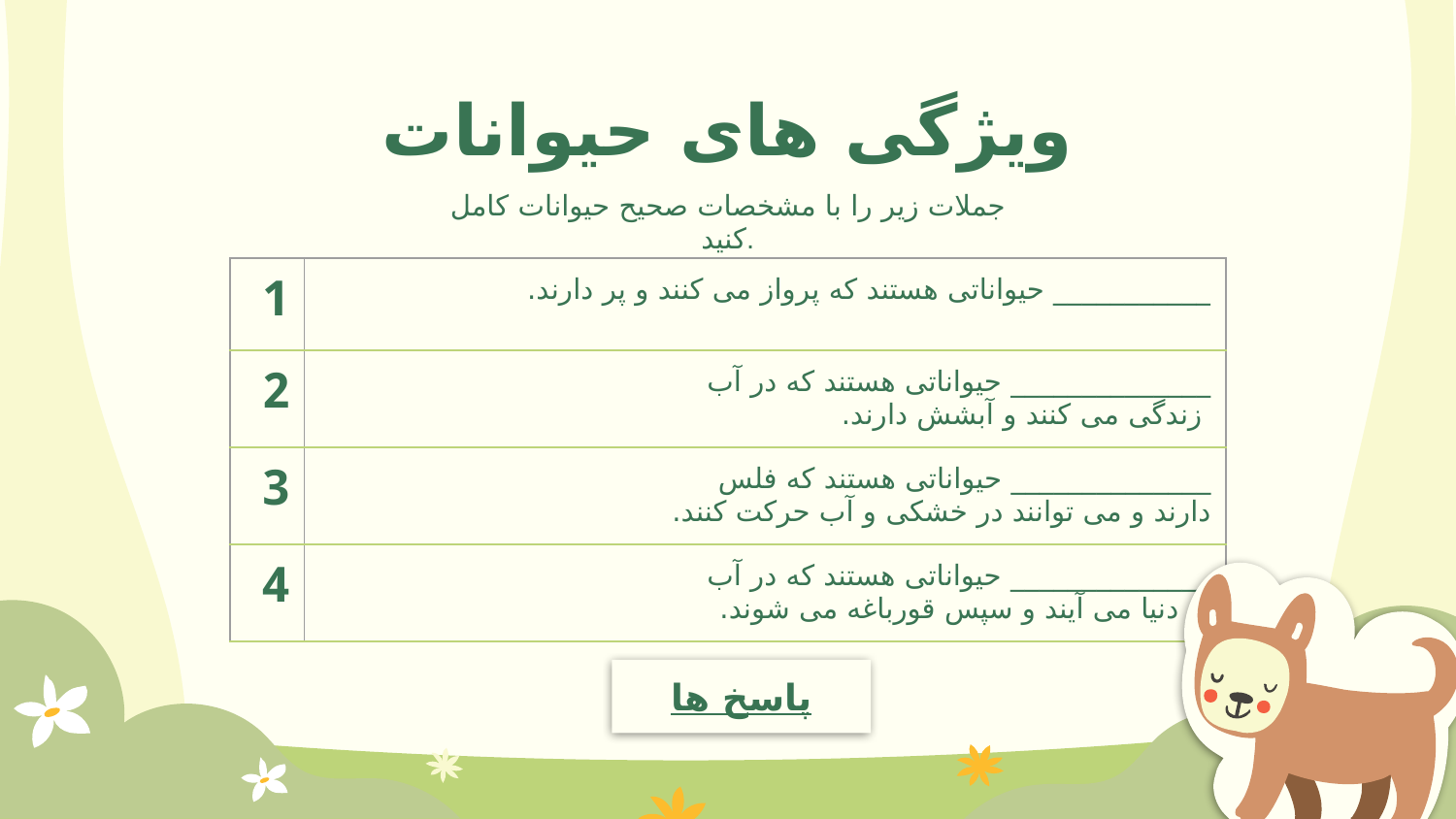

# ویژگی های حیوانات
جملات زیر را با مشخصات صحیح حیوانات کامل کنید.
| 1 | \_\_\_\_\_\_\_\_\_\_\_ حیواناتی هستند که پرواز می کنند و پر دارند. |
| --- | --- |
| 2 | \_\_\_\_\_\_\_\_\_\_\_\_\_\_ حیواناتی هستند که در آب زندگی می کنند و آبشش دارند. |
| 3 | \_\_\_\_\_\_\_\_\_\_\_\_\_\_ حیواناتی هستند که فلس دارند و می توانند در خشکی و آب حرکت کنند. |
| 4 | \_\_\_\_\_\_\_\_\_\_\_\_\_\_ حیواناتی هستند که در آب به دنیا می آیند و سپس قورباغه می شوند. |

پاسخ ها